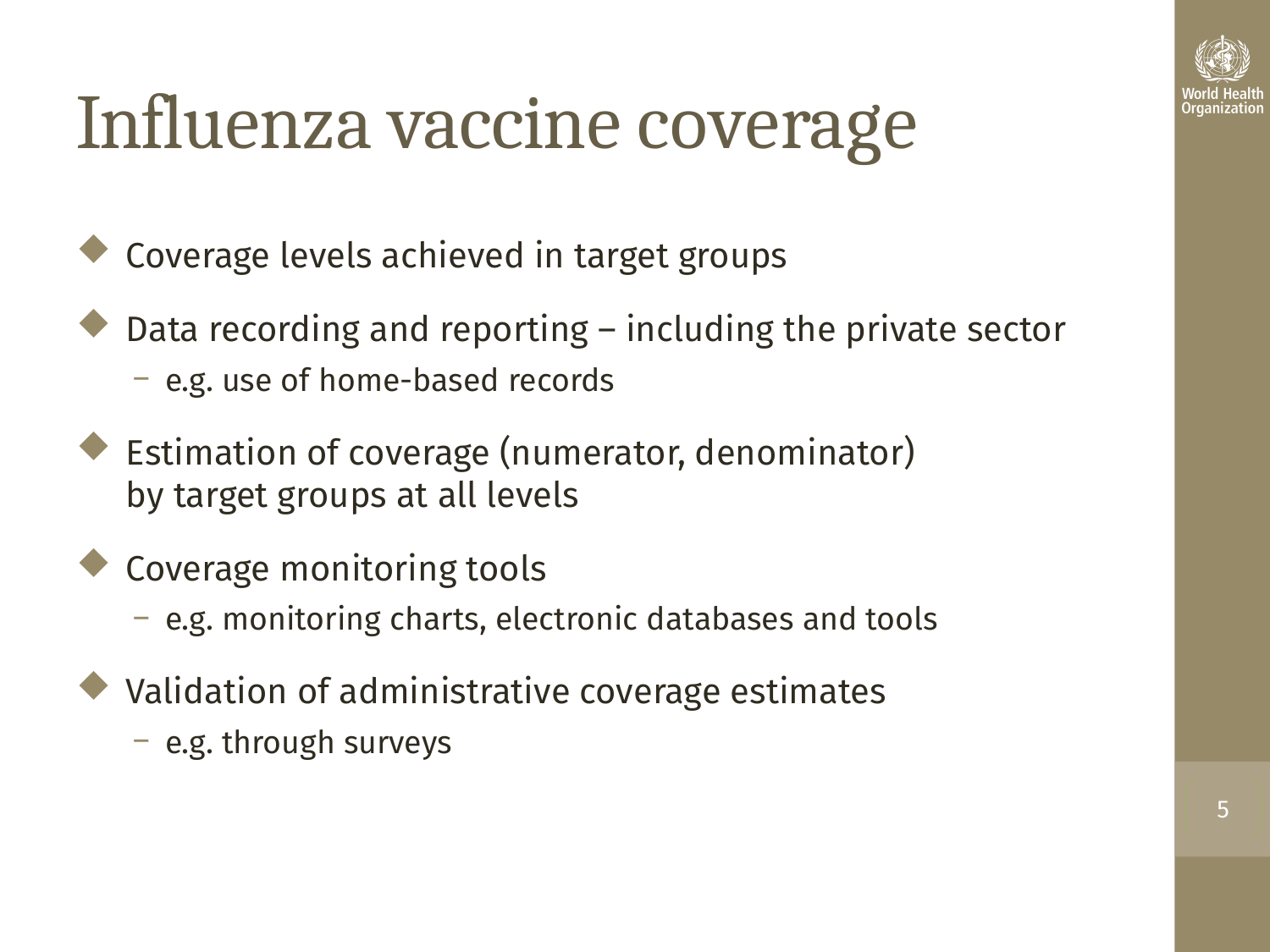

# Influenza vaccine coverage
Coverage levels achieved in target groups
Data recording and reporting ― including the private sector
e.g. use of home-based records
Estimation of coverage (numerator, denominator)
by target groups at all levels
Coverage monitoring tools
e.g. monitoring charts, electronic databases and tools
Validation of administrative coverage estimates
e.g. through surveys